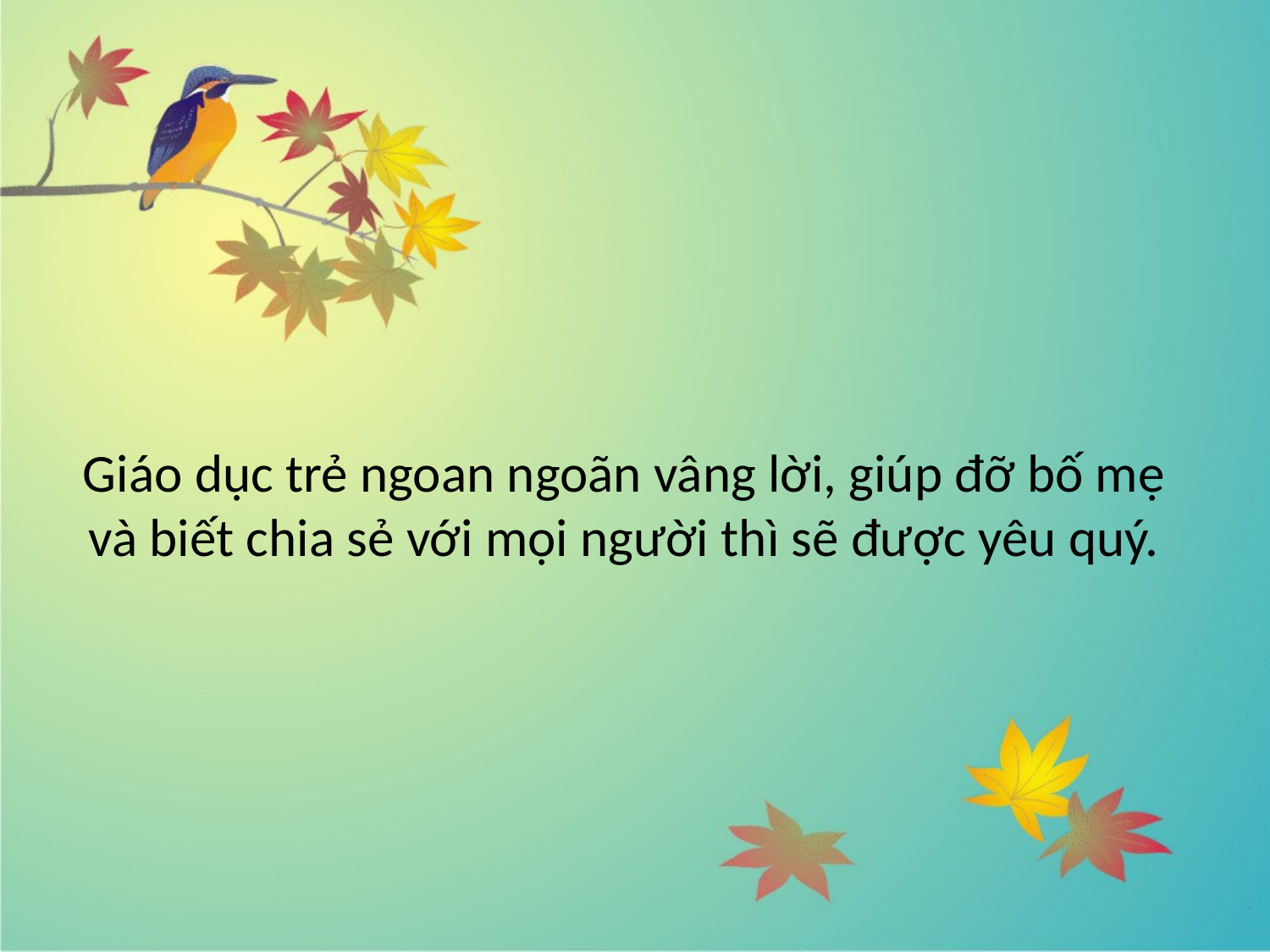

# Giáo dục trẻ ngoan ngoãn vâng lời, giúp đỡ bố mẹ và biết chia sẻ với mọi người thì sẽ được yêu quý.